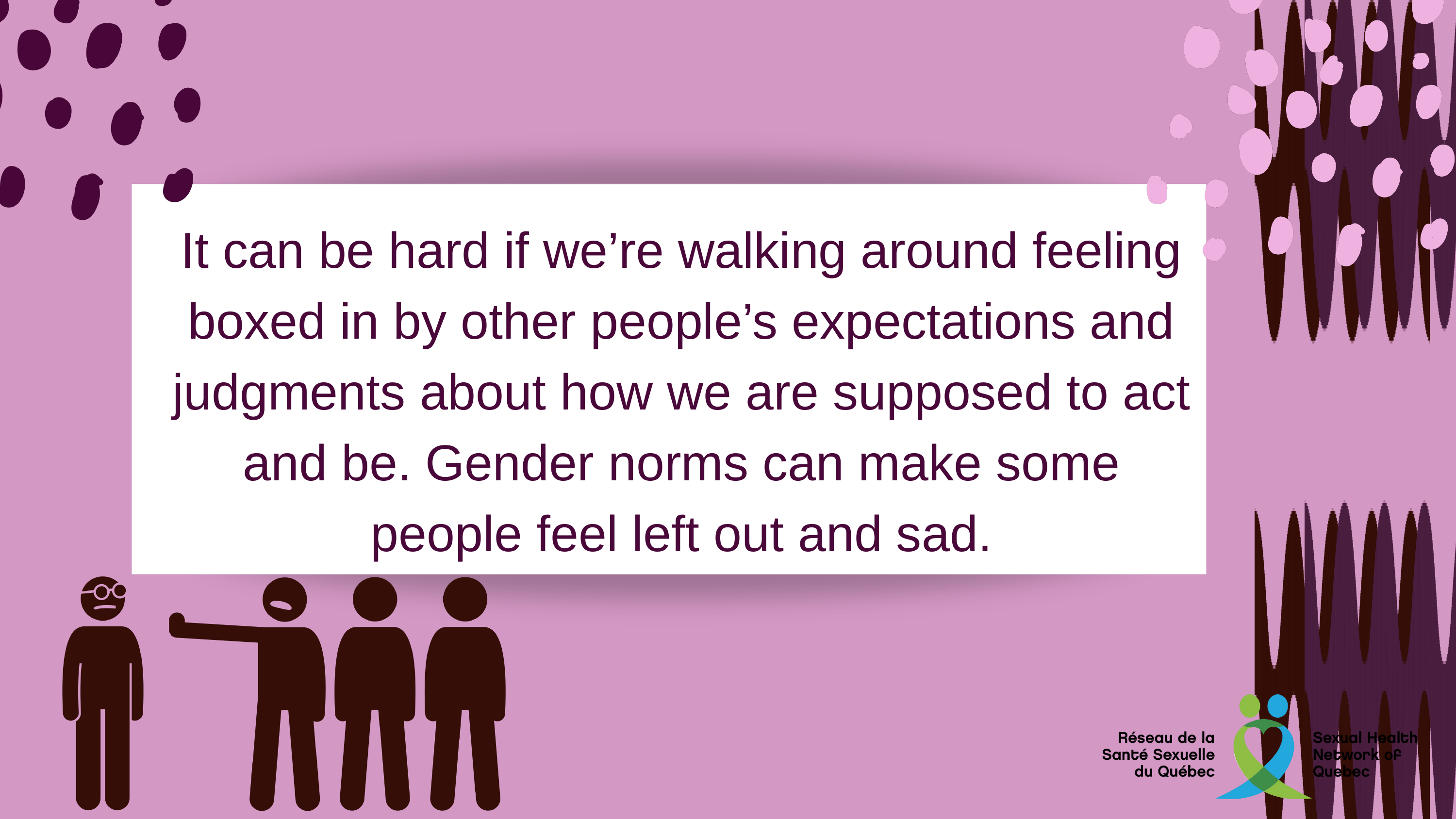

It can be hard if we’re walking around feeling boxed in by other people’s expectations and judgments about how we are supposed to act and be. Gender norms can make some people feel left out and sad.